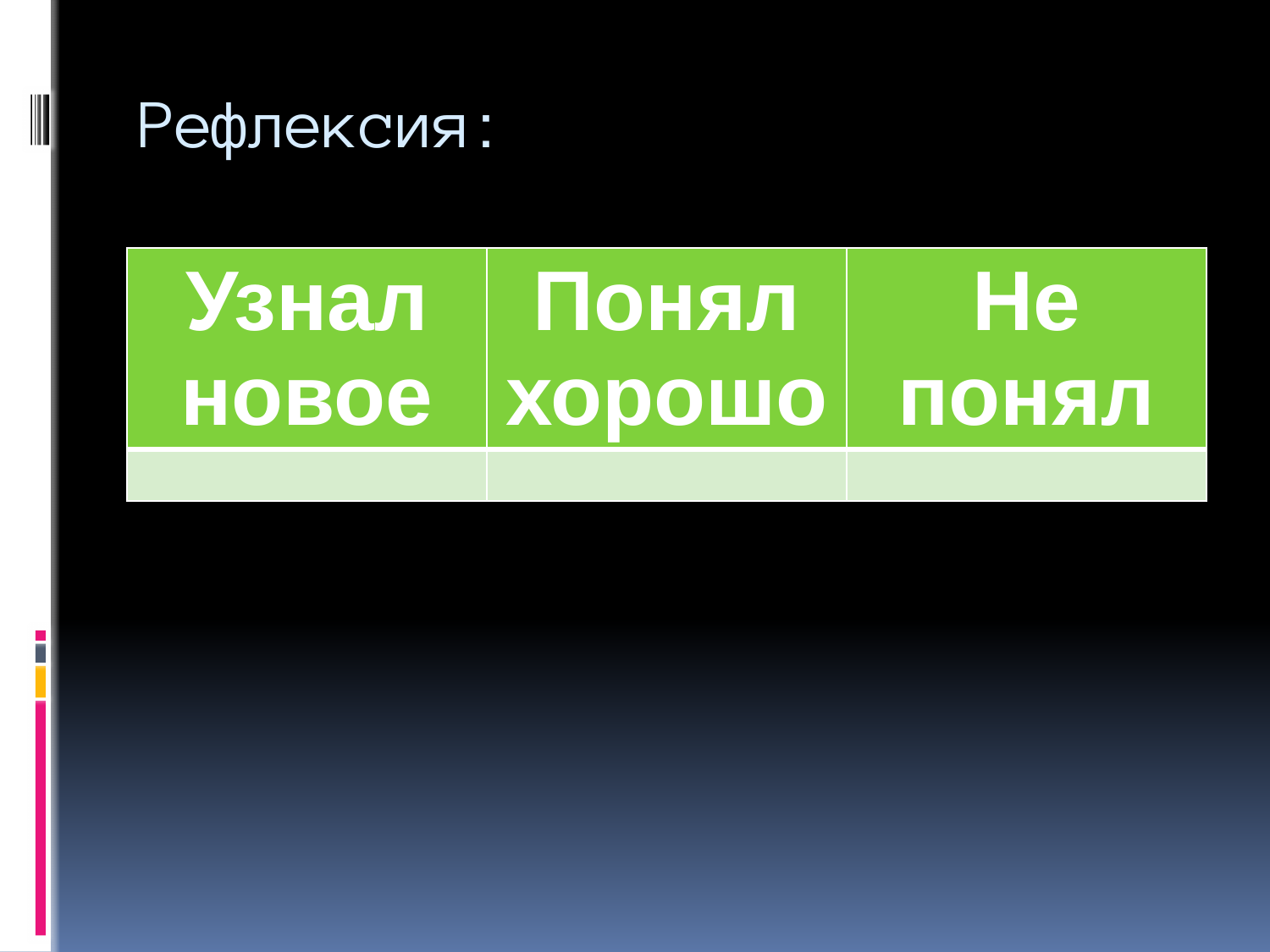

# Рефлексия:
| Узнал новое | Понял хорошо | Не понял |
| --- | --- | --- |
|  |  |  |